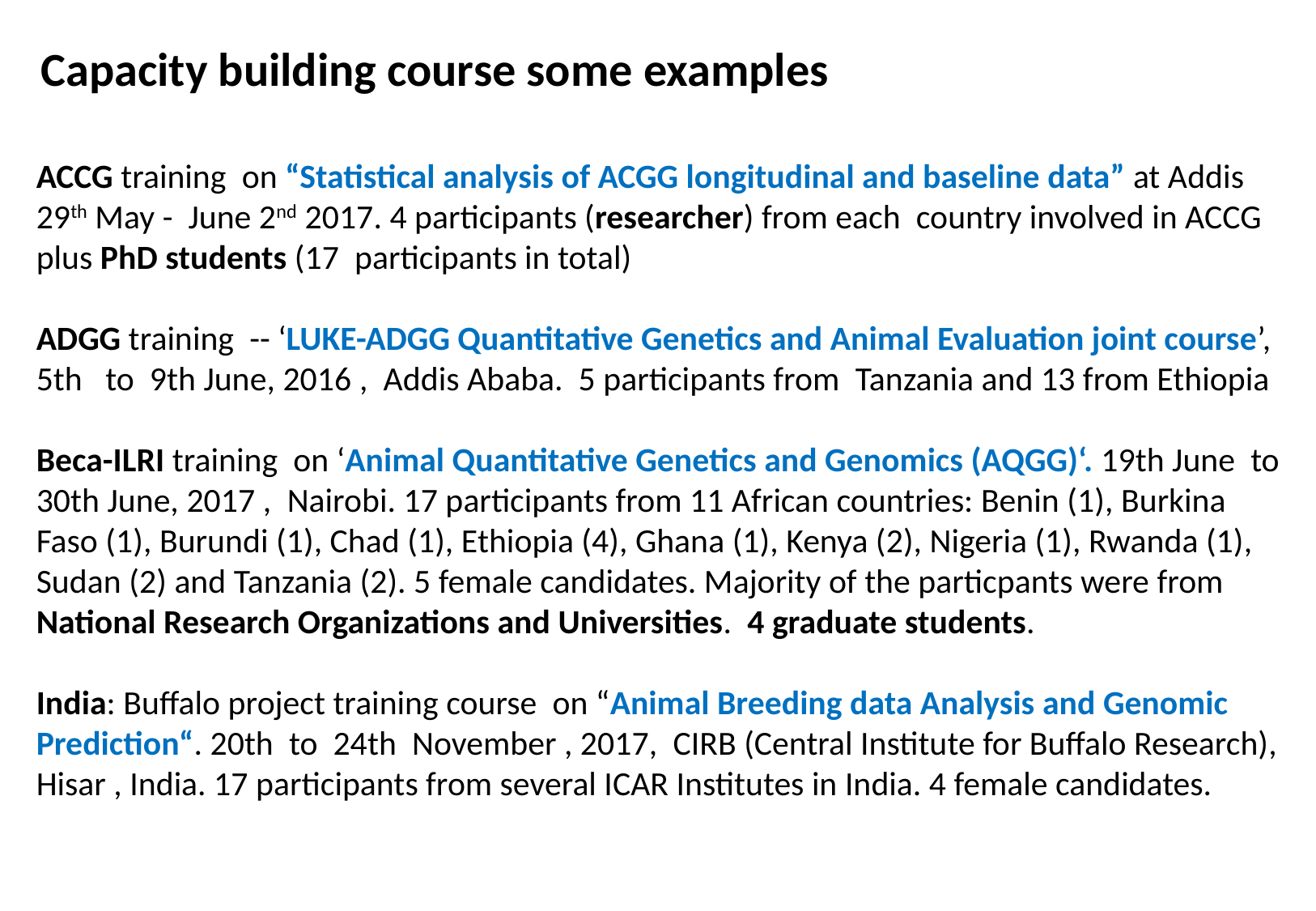

Capacity building course some examples
ACCG training  on “Statistical analysis of ACGG longitudinal and baseline data” at Addis  29th May -  June 2nd 2017. 4 participants (researcher) from each  country involved in ACCG plus PhD students (17  participants in total)

ADGG training  -- ‘LUKE-ADGG Quantitative Genetics and Animal Evaluation joint course’, 5th   to  9th June, 2016 ,  Addis Ababa.  5 participants from  Tanzania and 13 from Ethiopia

Beca-ILRI training  on ‘Animal Quantitative Genetics and Genomics (AQGG)‘. 19th June  to  30th June, 2017 ,  Nairobi. 17 participants from 11 African countries: Benin (1), Burkina Faso (1), Burundi (1), Chad (1), Ethiopia (4), Ghana (1), Kenya (2), Nigeria (1), Rwanda (1), Sudan (2) and Tanzania (2). 5 female candidates. Majority of the particpants were from National Research Organizations and Universities.  4 graduate students.

India: Buffalo project training course  on “Animal Breeding data Analysis and Genomic Prediction“. 20th  to  24th  November , 2017,  CIRB (Central Institute for Buffalo Research), Hisar , India. 17 participants from several ICAR Institutes in India. 4 female candidates.